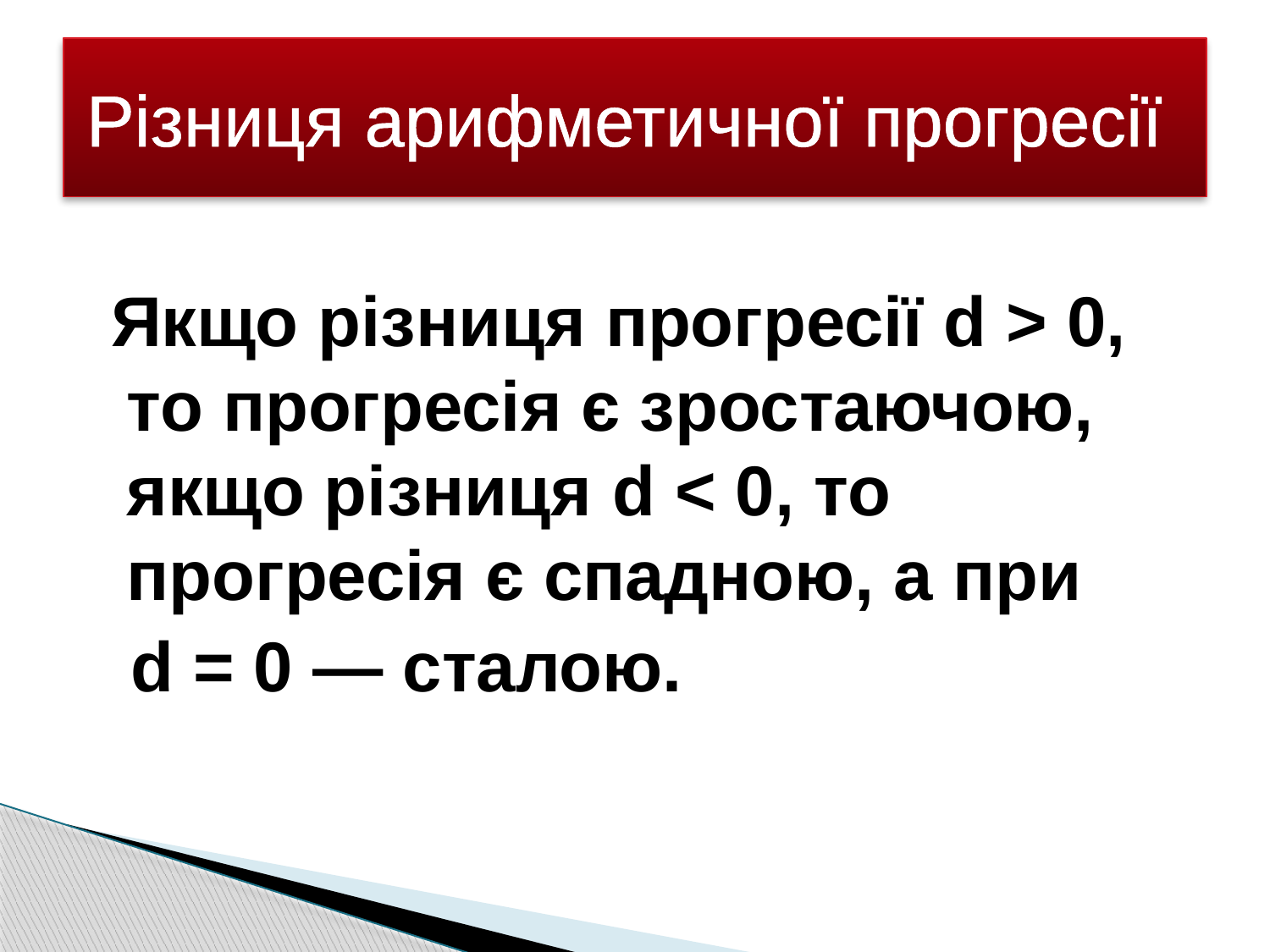

# Різниця арифметичної прогресії

 Якщо різниця прогресії d > 0, то прогресія є зростаючою, якщо різниця d < 0, то прогресія є спадною, а при
  d = 0 — сталою.